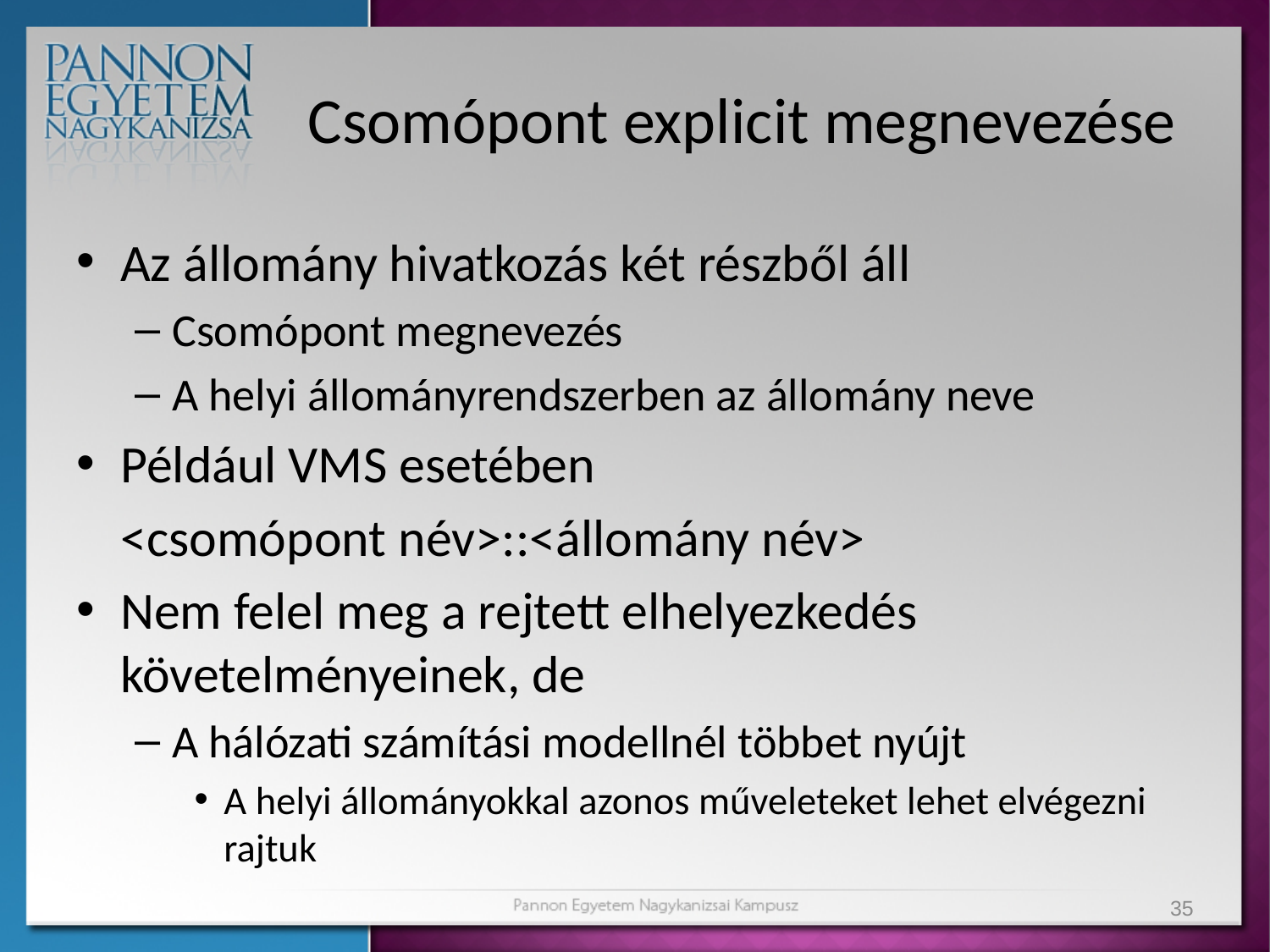

# Csomópont explicit megnevezése
Az állomány hivatkozás két részből áll
Csomópont megnevezés
A helyi állományrendszerben az állomány neve
Például VMS esetében
		<csomópont név>::<állomány név>
Nem felel meg a rejtett elhelyezkedés követelményeinek, de
A hálózati számítási modellnél többet nyújt
A helyi állományokkal azonos műveleteket lehet elvégezni rajtuk
35